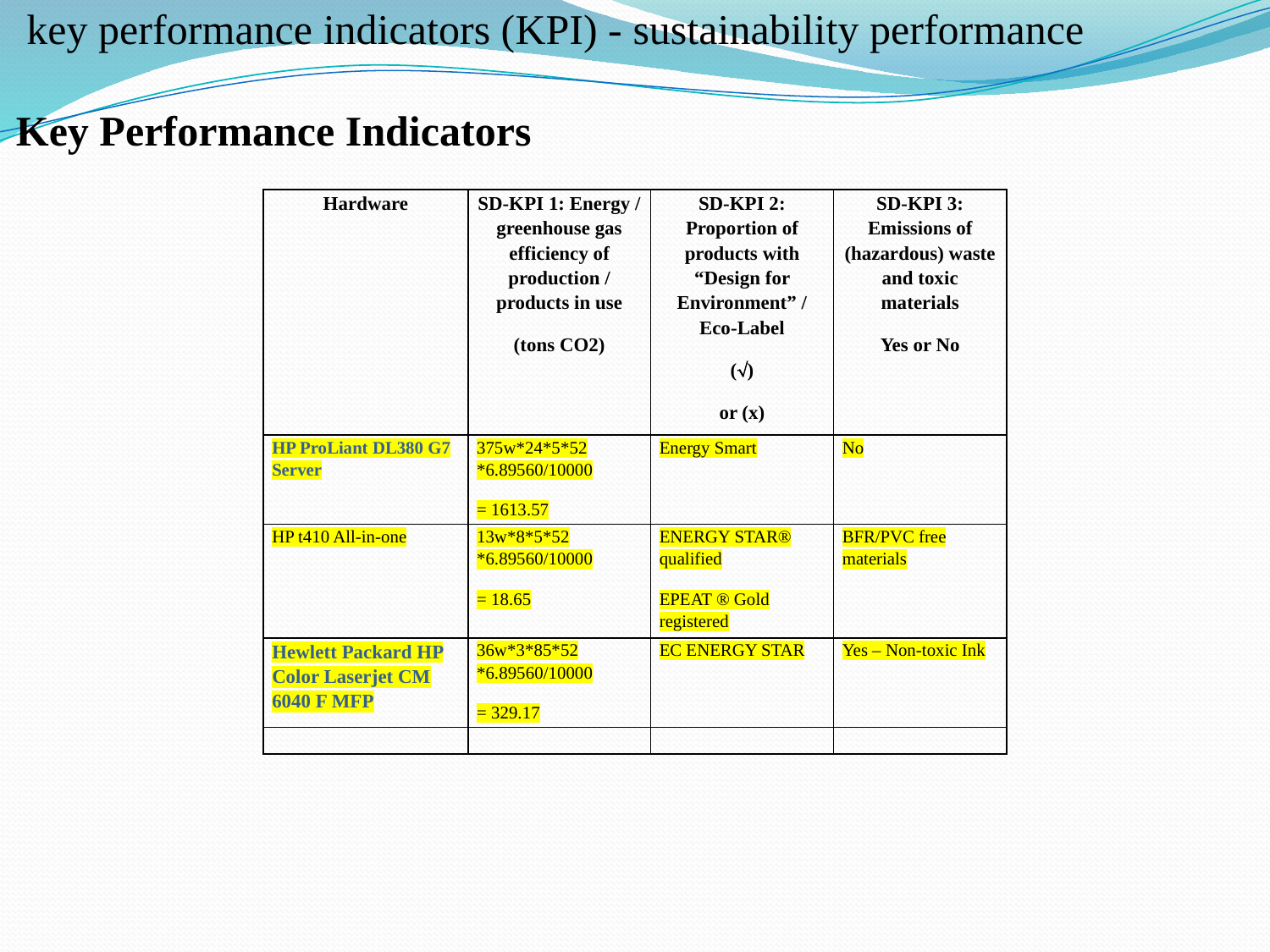

key performance indicators (KPI) - sustainability performance

Key Performance Indicators
| Hardware | SD-KPI 1: Energy / greenhouse gas efficiency of production / products in use (tons CO2) | SD-KPI 2: Proportion of products with “Design for Environment” / Eco-Label (√) or (x) | SD-KPI 3: Emissions of (hazardous) waste and toxic materials Yes or No |
| --- | --- | --- | --- |
| HP ProLiant DL380 G7 Server | 375w\*24\*5\*52 \*6.89560/10000 = 1613.57 | Energy Smart | No |
| HP t410 All-in-one | 13w\*8\*5\*52 \*6.89560/10000 = 18.65 | ENERGY STAR® qualified EPEAT ® Gold registered | BFR/PVC free materials |
| Hewlett Packard HP Color Laserjet CM 6040 F MFP | 36w\*3\*85\*52 \*6.89560/10000 = 329.17 | EC ENERGY STAR | Yes – Non-toxic Ink |
|  |  |  |  |